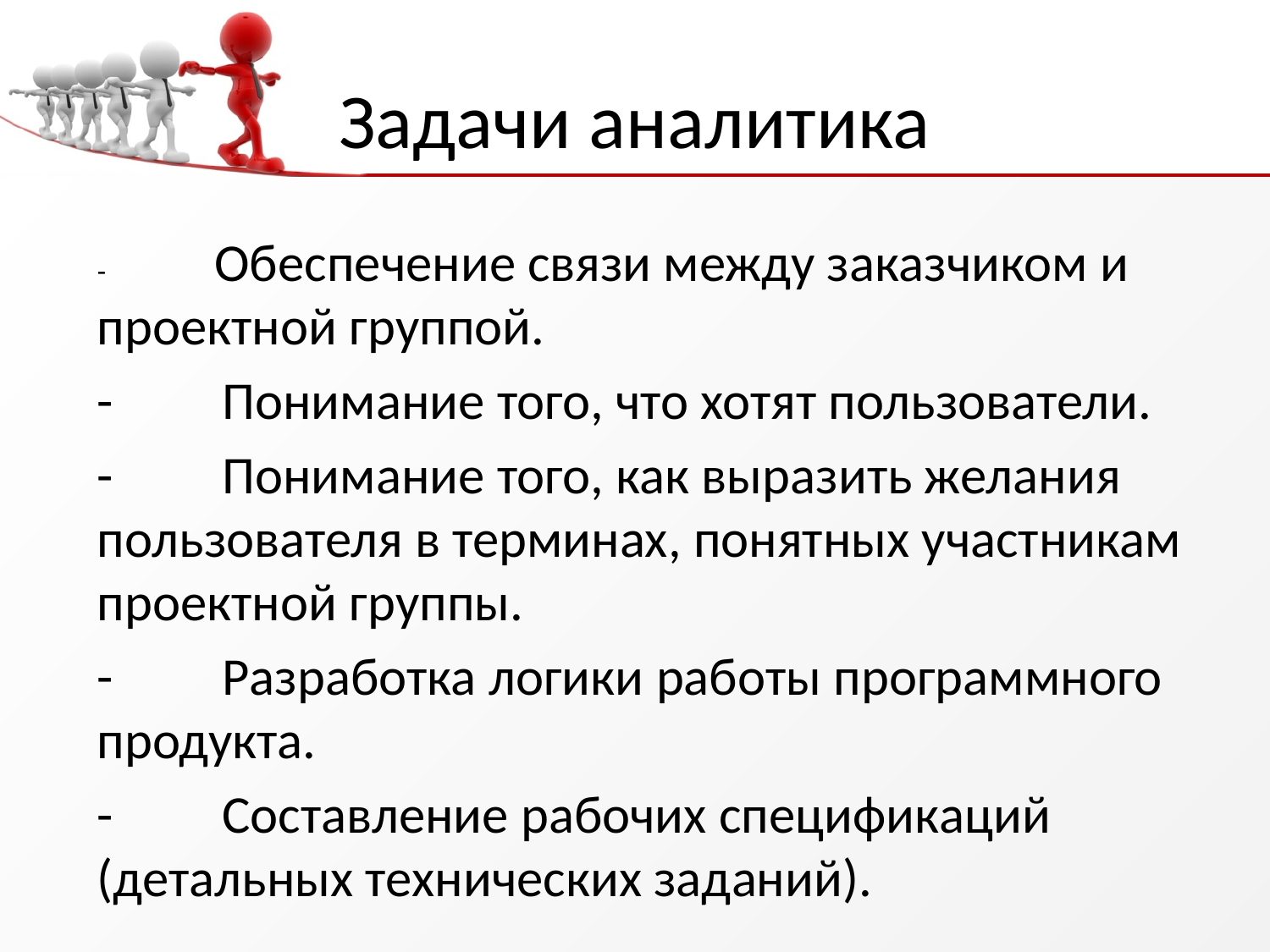

# Задачи аналитика
-         Обеспечение связи между заказчиком и проектной группой.
-         Понимание того, что хотят пользователи.
-         Понимание того, как выразить желания пользователя в терминах, понятных участникам проектной группы.
-         Разработка логики работы программного продукта.
-         Составление рабочих спецификаций (детальных технических заданий).